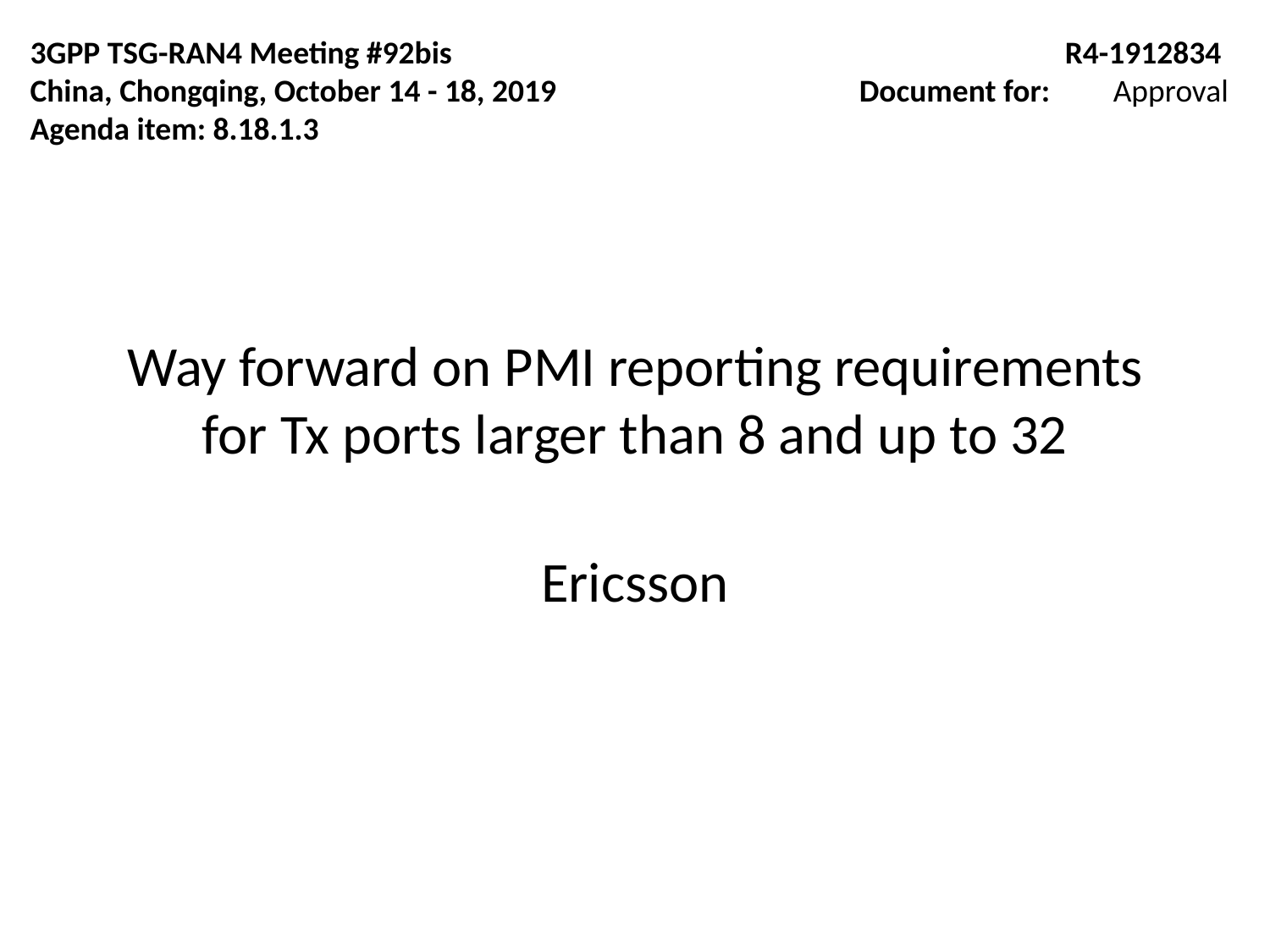

3GPP TSG-RAN4 Meeting #92bis
China, Chongqing, October 14 - 18, 2019
Agenda item: 8.18.1.3
R4-1912834
Document for:	Approval
# Way forward on PMI reporting requirements for Tx ports larger than 8 and up to 32
Ericsson